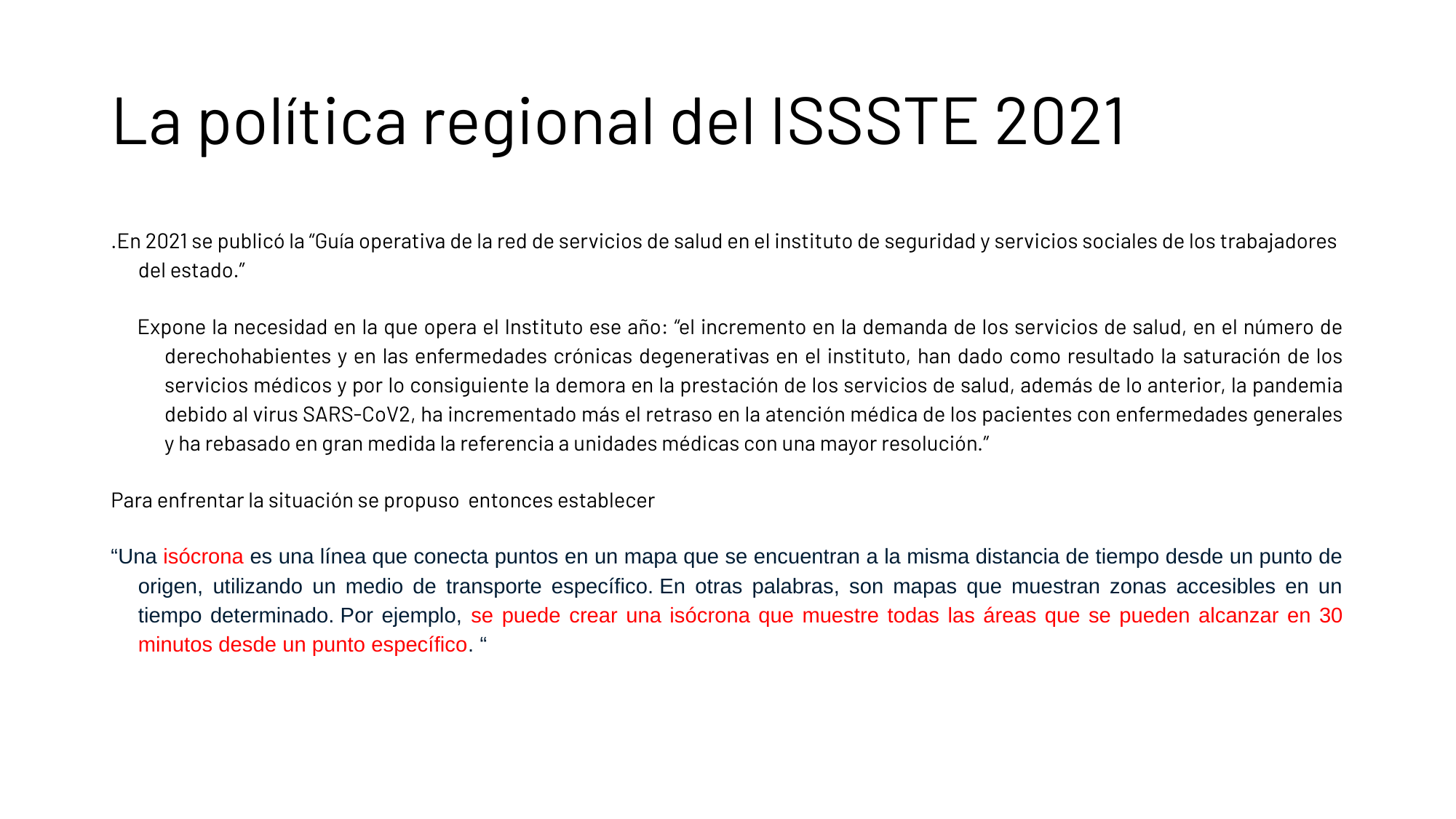

# La política regional del ISSSTE 2021
.En 2021 se publicó la “Guía operativa de la red de servicios de salud en el instituto de seguridad y servicios sociales de los trabajadores del estado.”
Expone la necesidad en la que opera el Instituto ese año: “el incremento en la demanda de los servicios de salud, en el número de derechohabientes y en las enfermedades crónicas degenerativas en el instituto, han dado como resultado la saturación de los servicios médicos y por lo consiguiente la demora en la prestación de los servicios de salud, además de lo anterior, la pandemia debido al virus SARS-CoV2, ha incrementado más el retraso en la atención médica de los pacientes con enfermedades generales y ha rebasado en gran medida la referencia a unidades médicas con una mayor resolución.”
Para enfrentar la situación se propuso  entonces establecer
“Una isócrona es una línea que conecta puntos en un mapa que se encuentran a la misma distancia de tiempo desde un punto de origen, utilizando un medio de transporte específico. En otras palabras, son mapas que muestran zonas accesibles en un tiempo determinado. Por ejemplo, se puede crear una isócrona que muestre todas las áreas que se pueden alcanzar en 30 minutos desde un punto específico. “